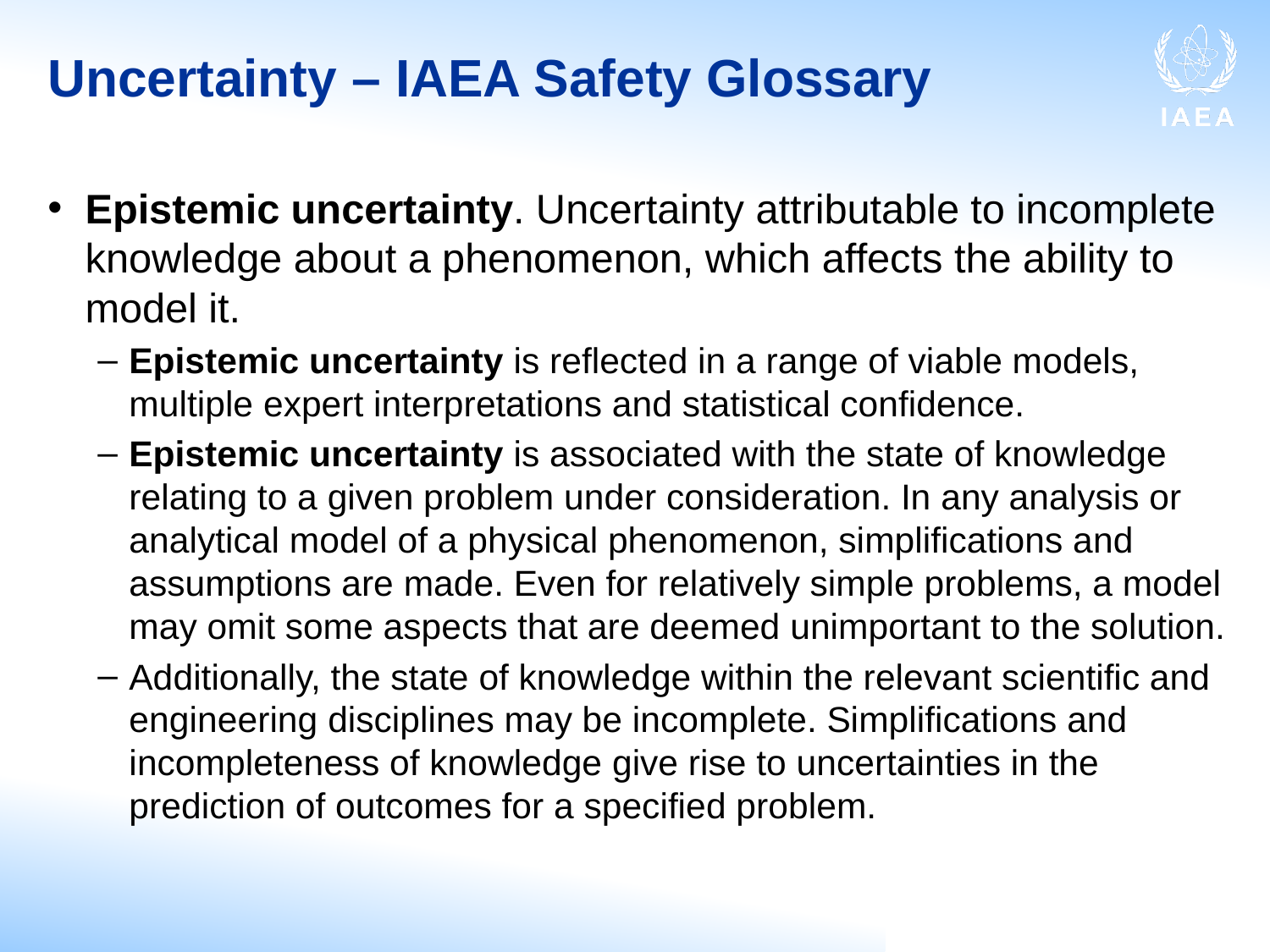

# Uncertainty – IAEA Safety Glossary
Epistemic uncertainty. Uncertainty attributable to incomplete knowledge about a phenomenon, which affects the ability to model it.
Epistemic uncertainty is reflected in a range of viable models, multiple expert interpretations and statistical confidence.
Epistemic uncertainty is associated with the state of knowledge relating to a given problem under consideration. In any analysis or analytical model of a physical phenomenon, simplifications and assumptions are made. Even for relatively simple problems, a model may omit some aspects that are deemed unimportant to the solution.
Additionally, the state of knowledge within the relevant scientific and engineering disciplines may be incomplete. Simplifications and incompleteness of knowledge give rise to uncertainties in the prediction of outcomes for a specified problem.